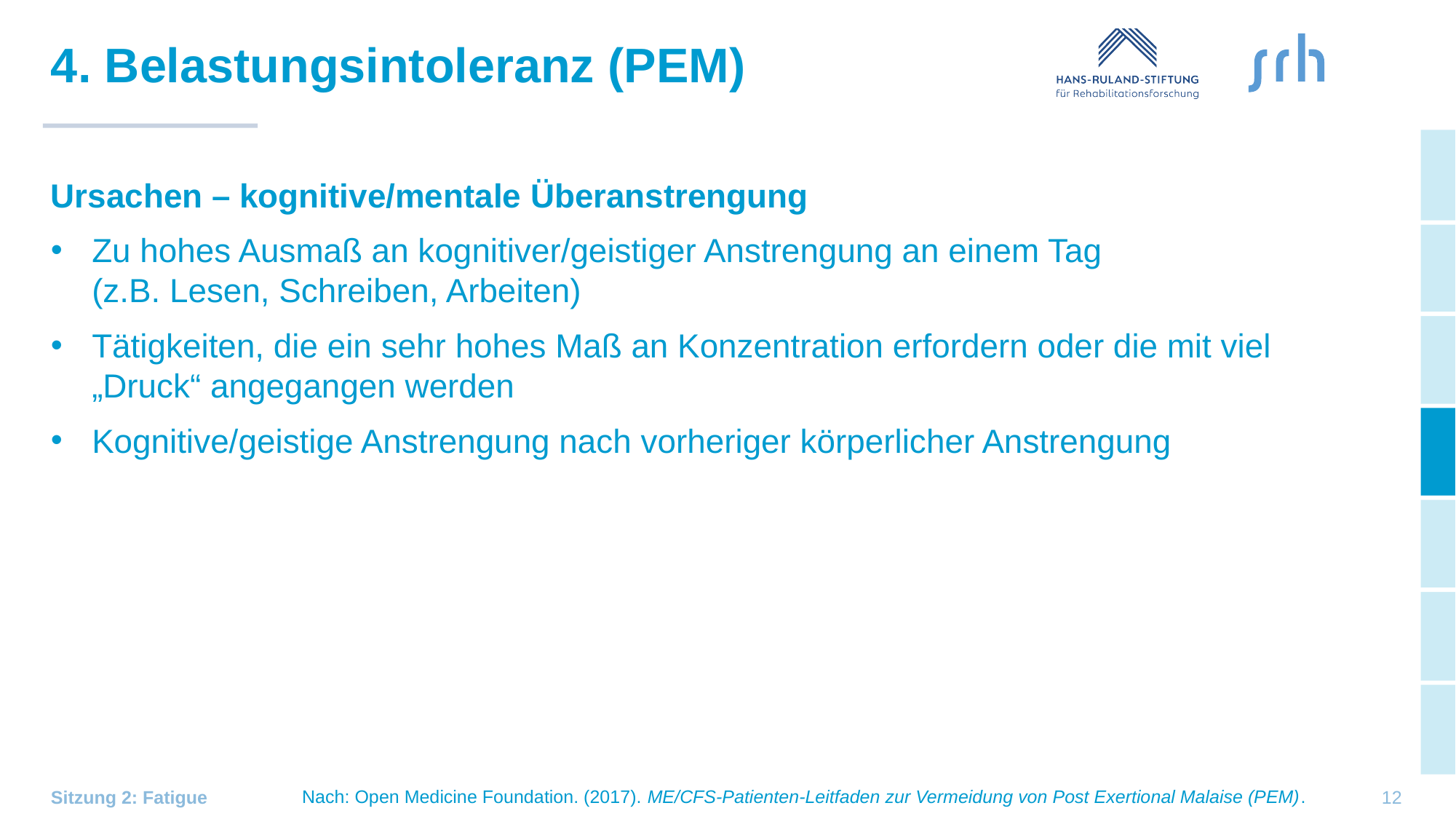

# 4. Belastungsintoleranz (PEM)
Ursachen – kognitive/mentale Überanstrengung
Zu hohes Ausmaß an kognitiver/geistiger Anstrengung an einem Tag
(z.B. Lesen, Schreiben, Arbeiten)
Tätigkeiten, die ein sehr hohes Maß an Konzentration erfordern oder die mit viel „Druck“ angegangen werden
Kognitive/geistige Anstrengung nach vorheriger körperlicher Anstrengung

Nach: Open Medicine Foundation. (2017). ME/CFS-Patienten-Leitfaden zur Vermeidung von Post Exertional Malaise (PEM).
12
Sitzung 2: Fatigue